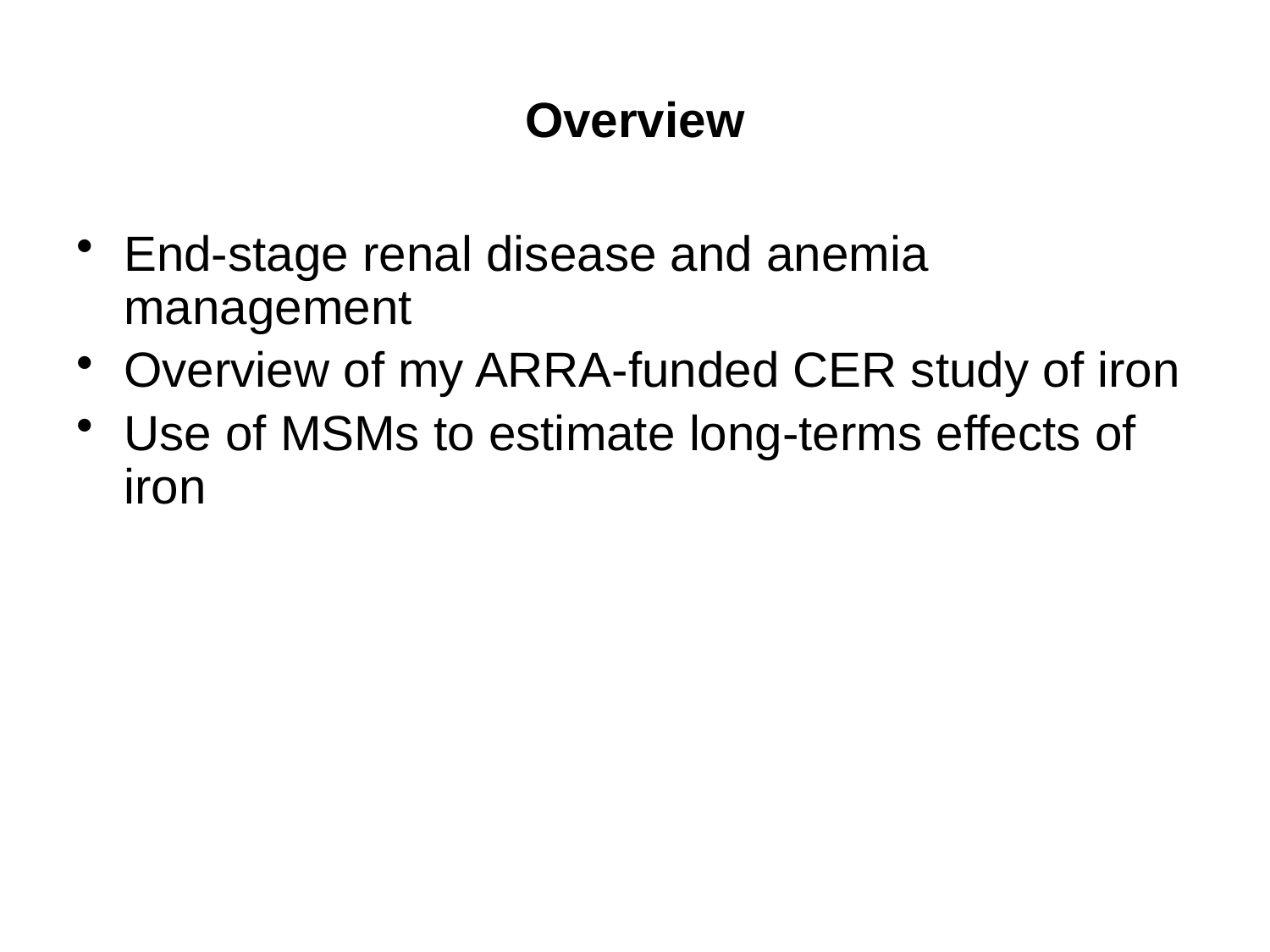

# Overview
End-stage renal disease and anemia management
Overview of my ARRA-funded CER study of iron
Use of MSMs to estimate long-terms effects of iron